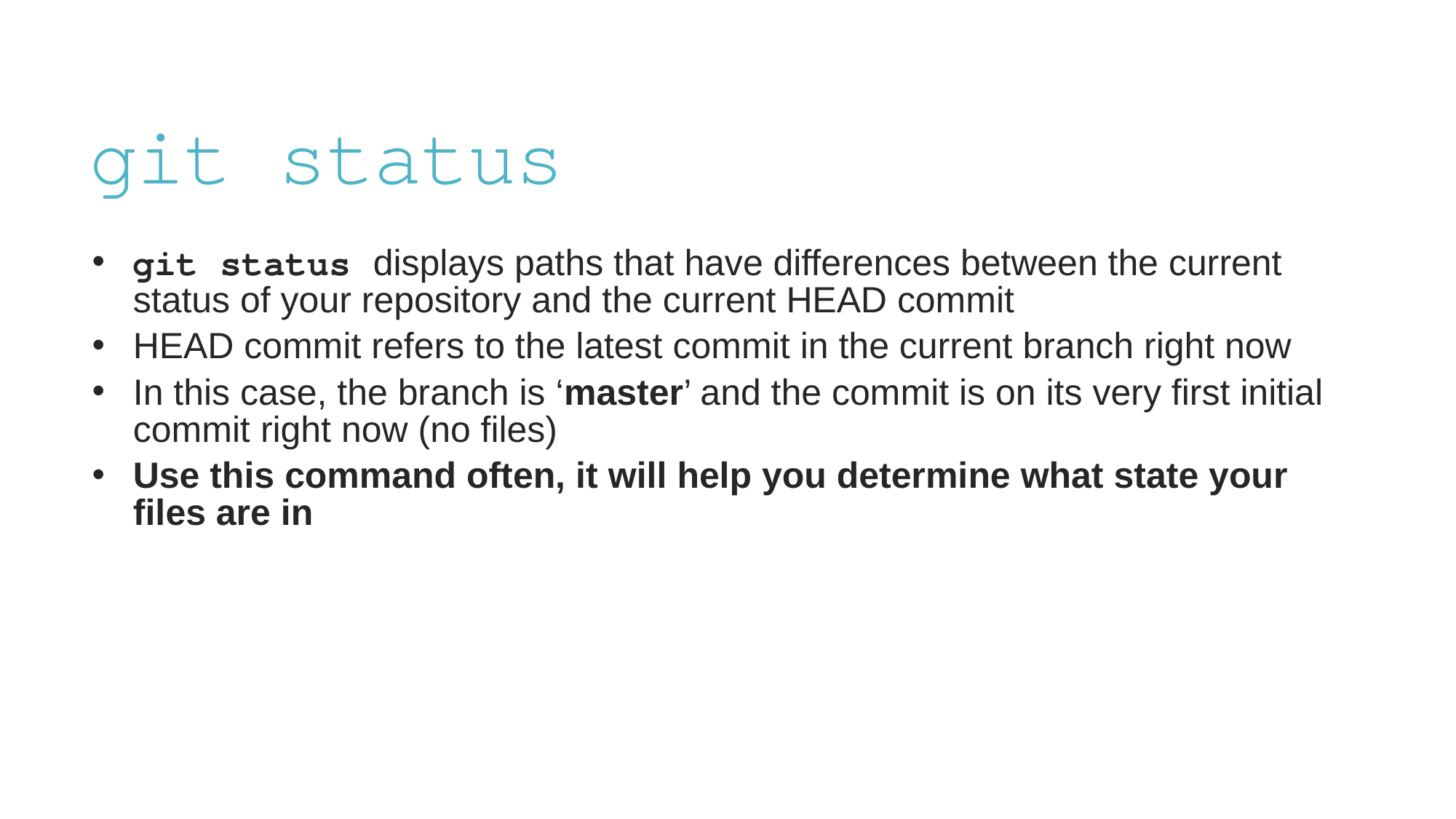

# git status
git status displays paths that have differences between the current status of your repository and the current HEAD commit
HEAD commit refers to the latest commit in the current branch right now
In this case, the branch is ‘master’ and the commit is on its very first initial commit right now (no files)
Use this command often, it will help you determine what state your files are in